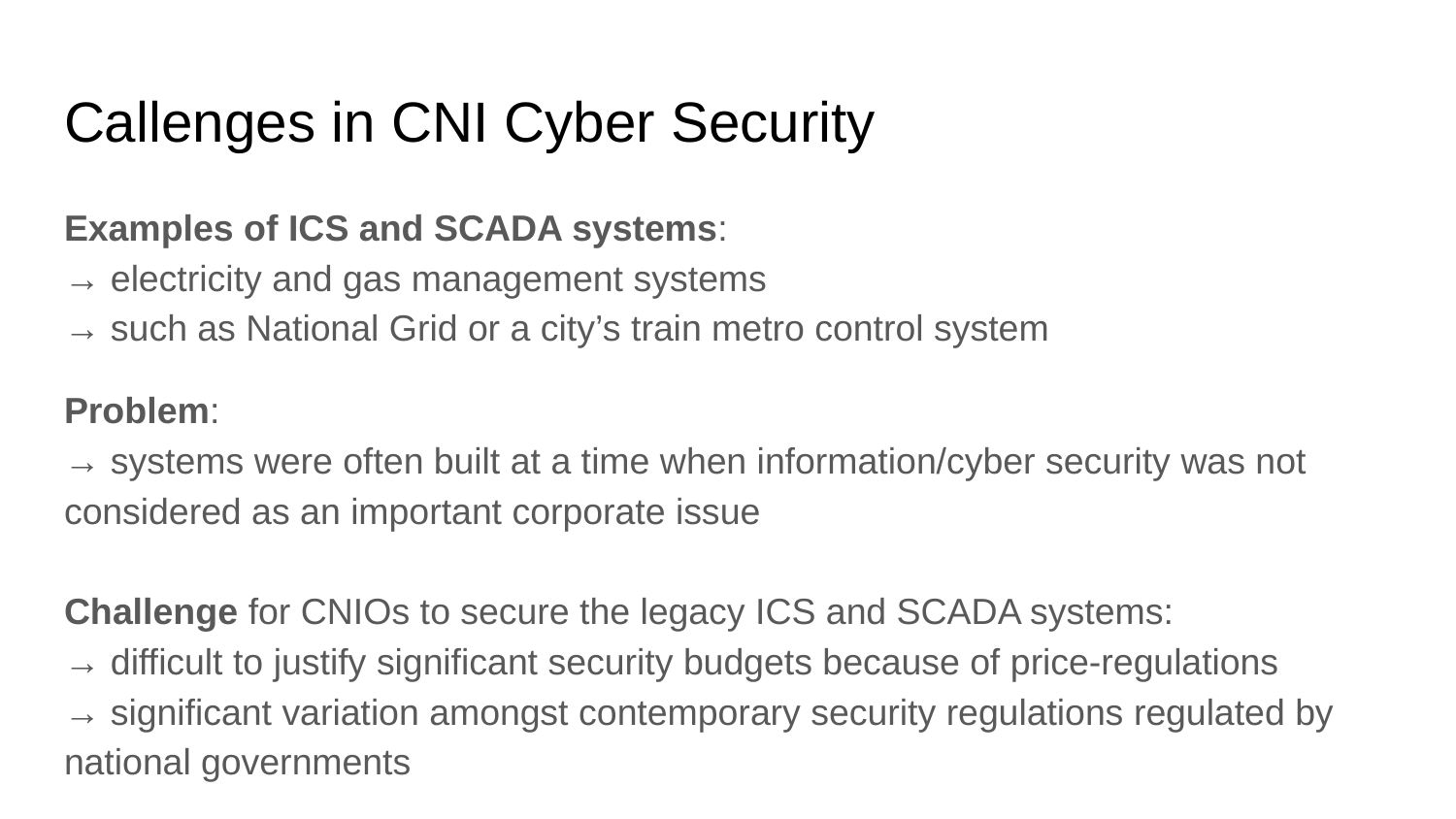

# Callenges in CNI Cyber Security
Examples of ICS and SCADA systems:
→ electricity and gas management systems
→ such as National Grid or a city’s train metro control system
Problem:
→ systems were often built at a time when information/cyber security was not considered as an important corporate issue
Challenge for CNIOs to secure the legacy ICS and SCADA systems:
→ difficult to justify significant security budgets because of price-regulations
→ significant variation amongst contemporary security regulations regulated by national governments